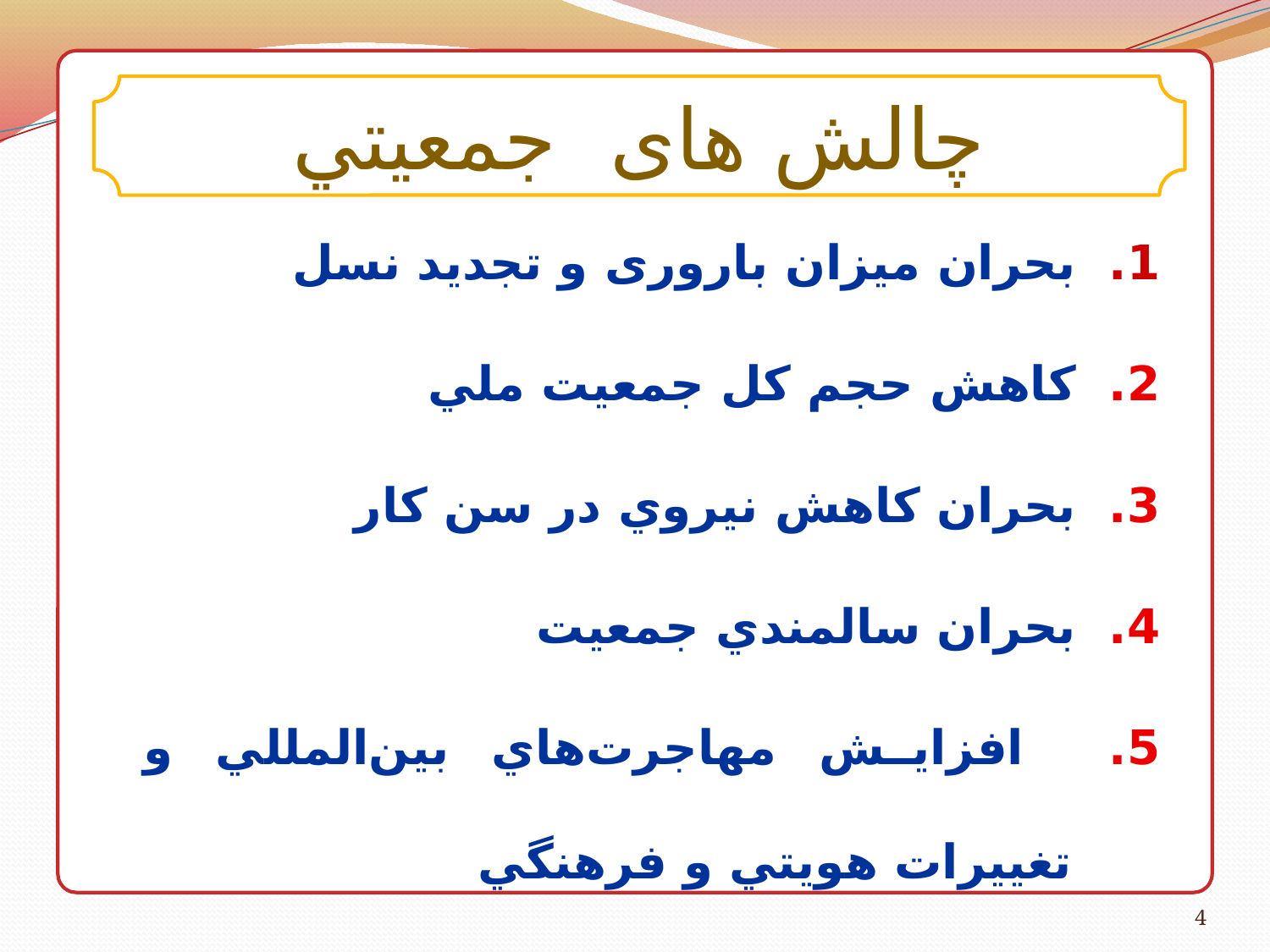

ز
چالش های  جمعيتي
1.  بحران میزان باروری و تجدید نسل
2.  كاهش حجم كل جمعيت ملي
3.  بحران كاهش نيروي در سن كار
4.  بحران سالمندي جمعيت
5.  افزايش مهاجرت‌هاي بين‌المللي و تغييرات هويتي و فرهنگي
4